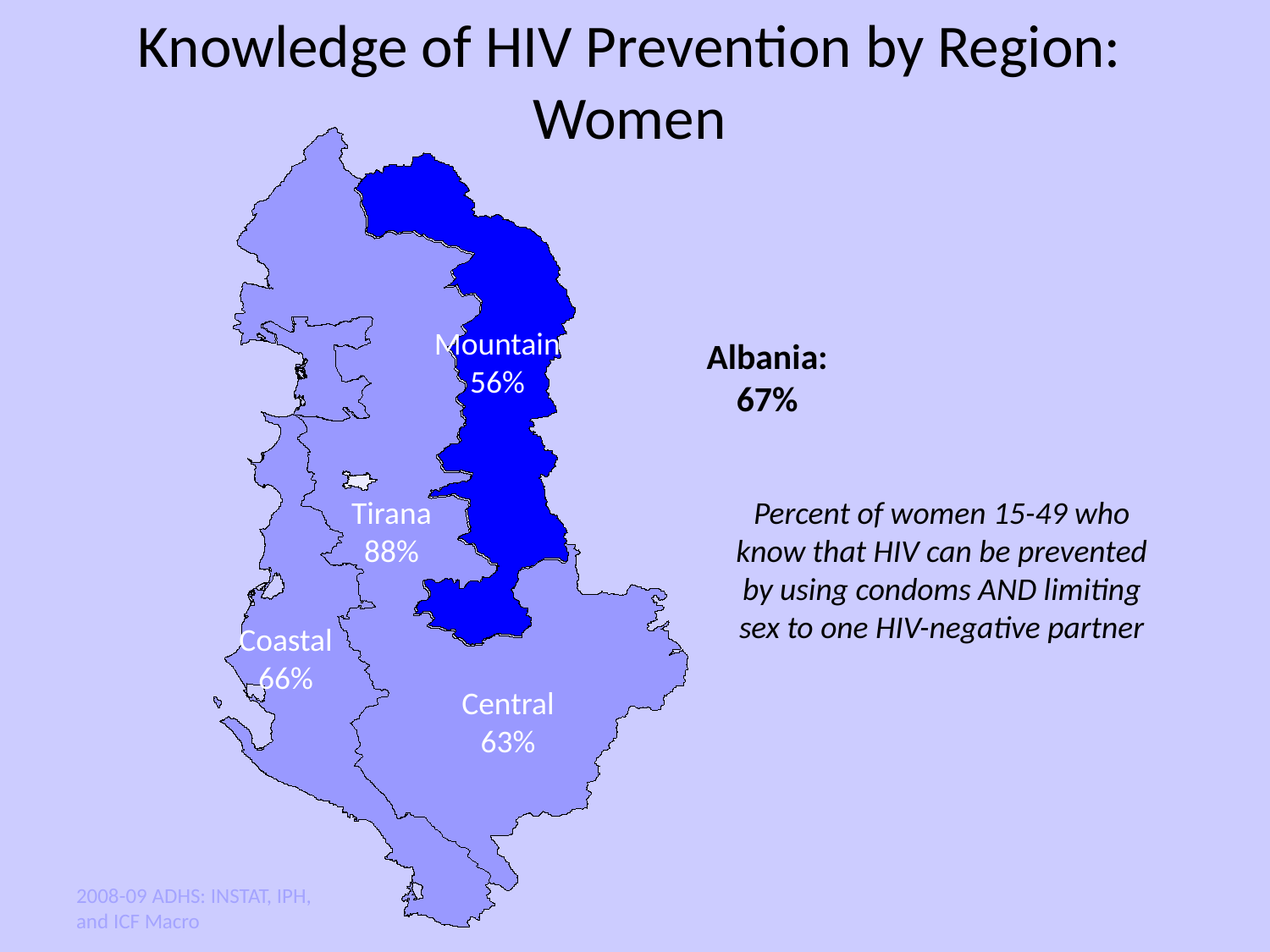

# Knowledge of HIV Prevention by Region: Women

Mountain
56%
Albania:
67%

Tirana
88%
Percent of women 15-49 who know that HIV can be prevented by using condoms AND limiting sex to one HIV-negative partner
Coastal
66%
Central
63%
2008-09 ADHS: INSTAT, IPH, and ICF Macro